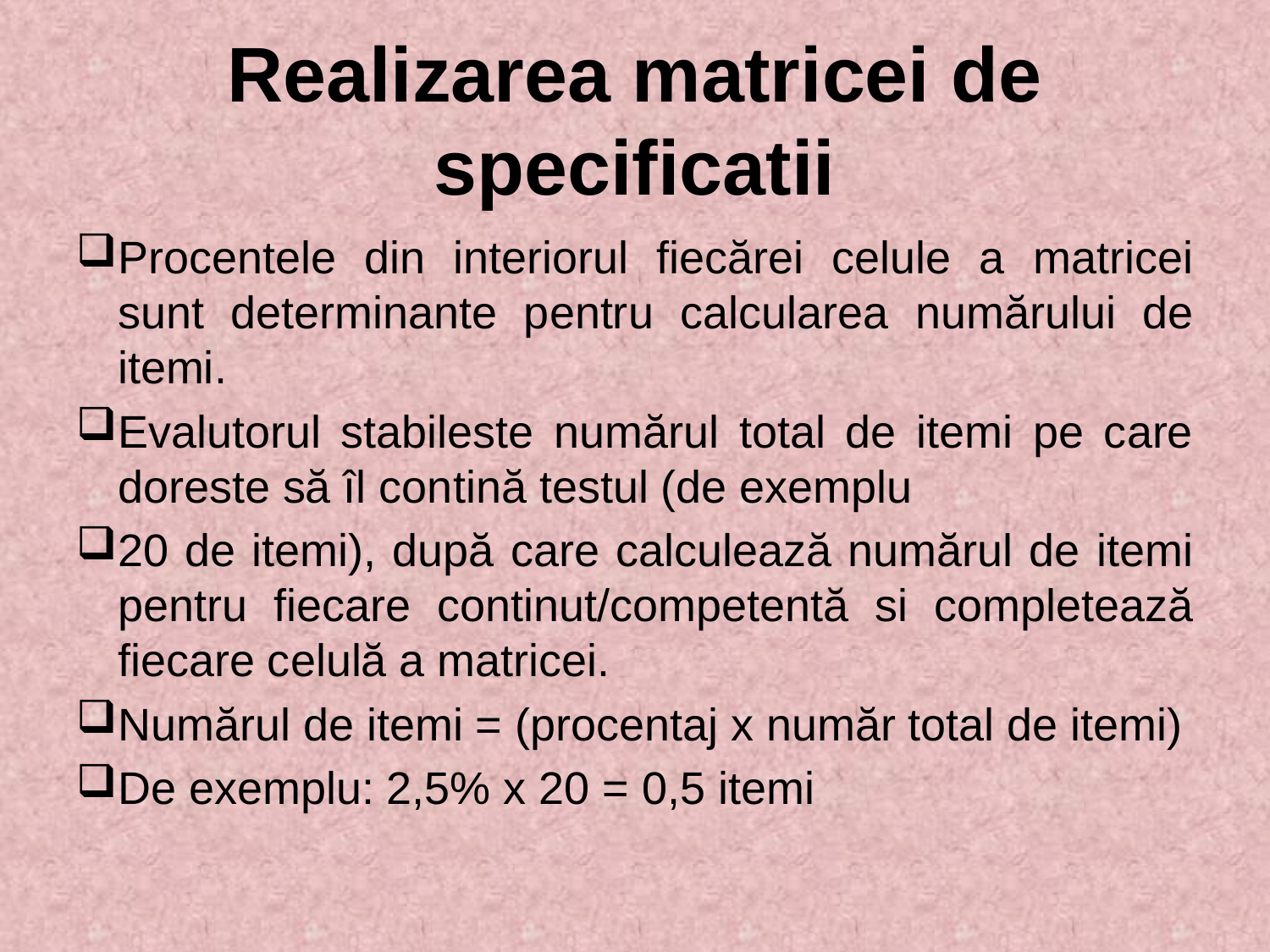

# Realizarea matricei de specificatii
Procentele din interiorul fiecărei celule a matricei sunt determinante pentru calcularea numărului de itemi.
Evalutorul stabileste numărul total de itemi pe care doreste să îl contină testul (de exemplu
20 de itemi), după care calculează numărul de itemi pentru fiecare continut/competentă si completează fiecare celulă a matricei.
Numărul de itemi = (procentaj x număr total de itemi)
De exemplu: 2,5% x 20 = 0,5 itemi